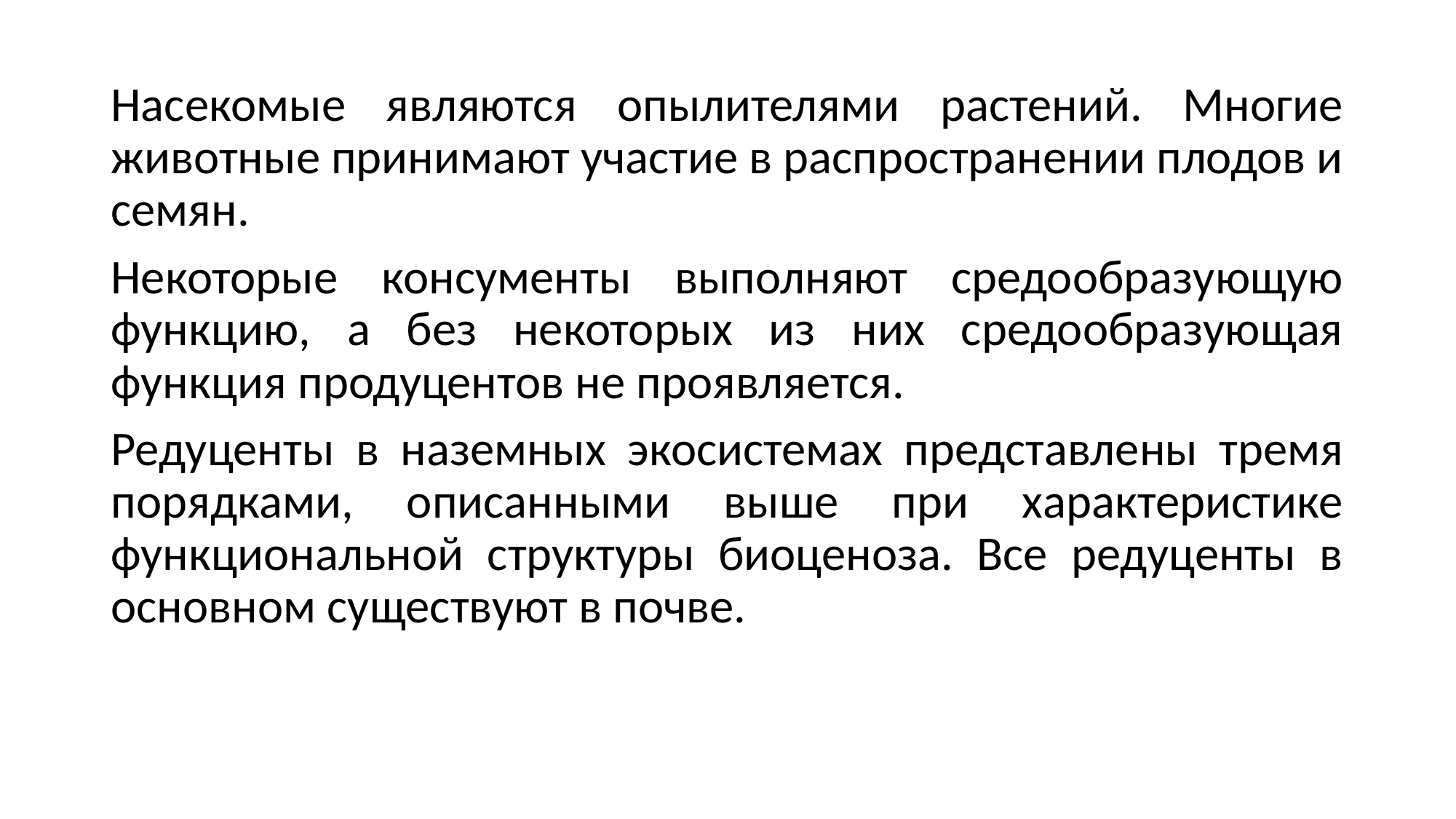

Насекомые являются опылителями растений. Многие животные принимают участие в распространении плодов и семян.
Некоторые консументы выполняют средообразующую функцию, а без некоторых из них средообразующая функция продуцентов не проявляется.
Редуценты в наземных экосистемах представлены тремя порядками, описанными выше при характеристике функциональной структуры биоценоза. Все редуценты в основном существуют в почве.